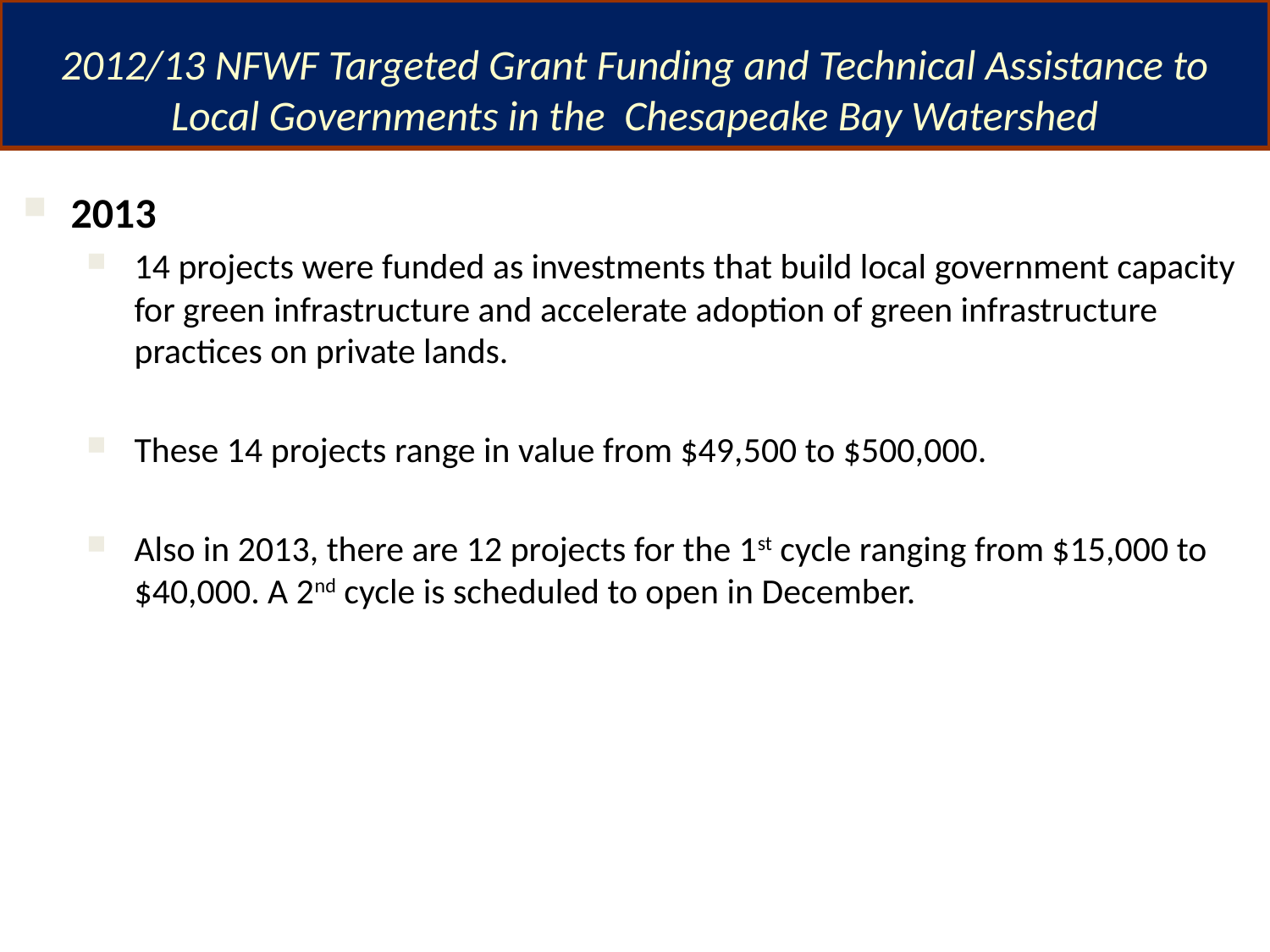

2012/13 NFWF Targeted Grant Funding and Technical Assistance to Local Governments in the  Chesapeake Bay Watershed
2013
14 projects were funded as investments that build local government capacity for green infrastructure and accelerate adoption of green infrastructure practices on private lands.

These 14 projects range in value from $49,500 to $500,000.

Also in 2013, there are 12 projects for the 1st cycle ranging from $15,000 to $40,000. A 2nd cycle is scheduled to open in December.